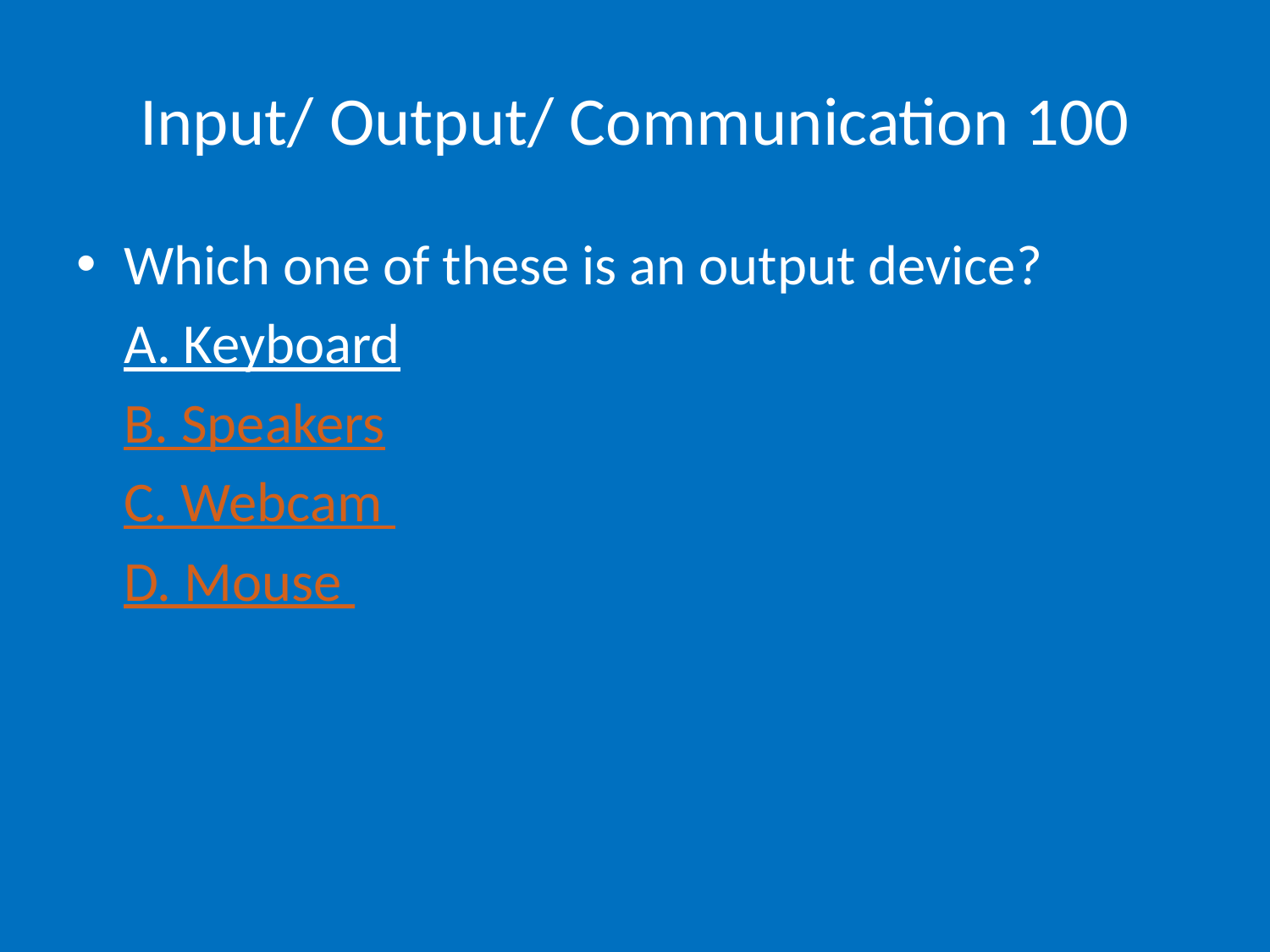

# Input/ Output/ Communication 100
Which one of these is an output device?
	A. Keyboard
	B. Speakers
	C. Webcam
	D. Mouse